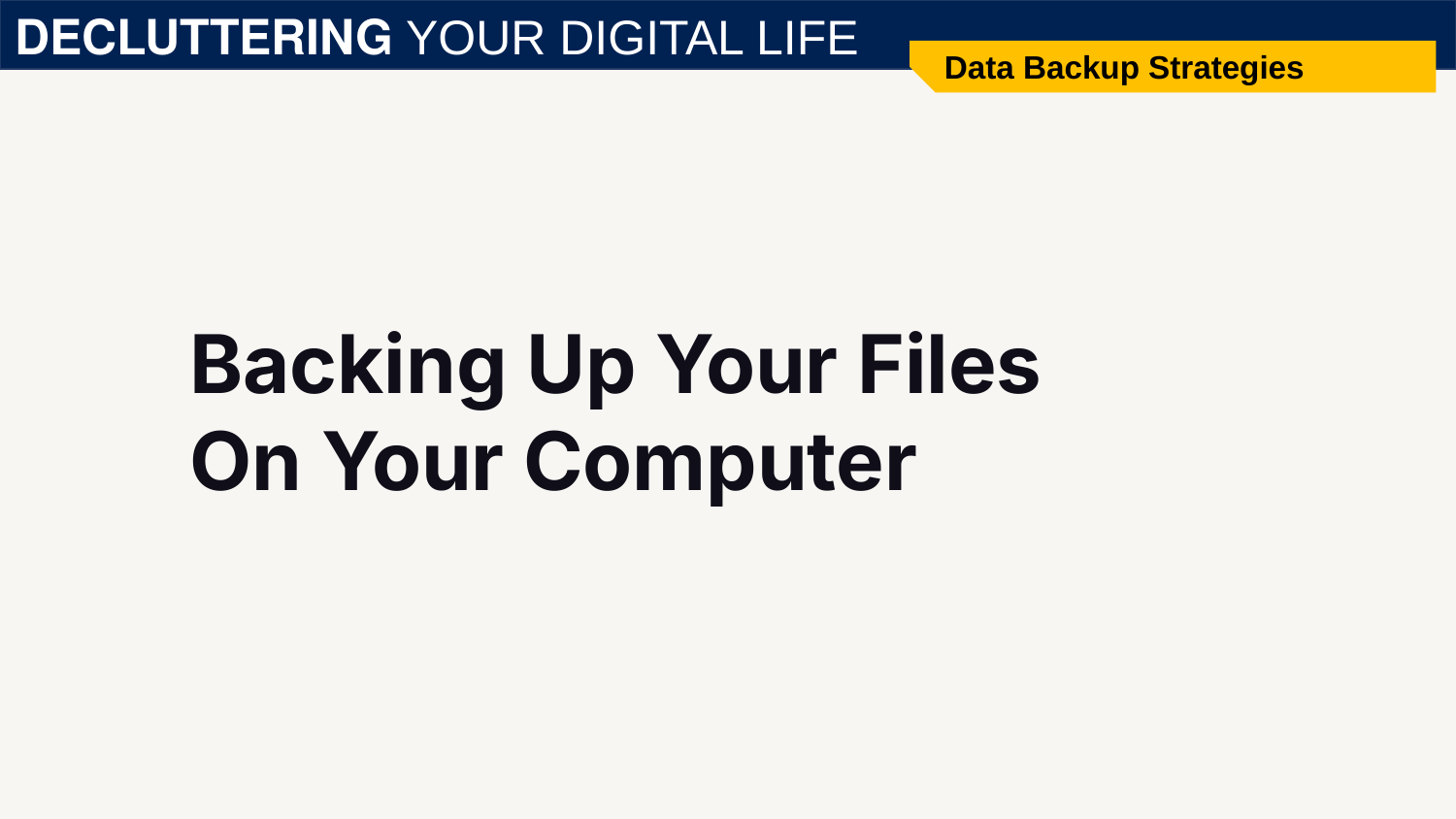

DECLUTTERING YOUR DIGITAL LIFE
Data Backup Strategies

# Backing Up Your Files On Your Computer